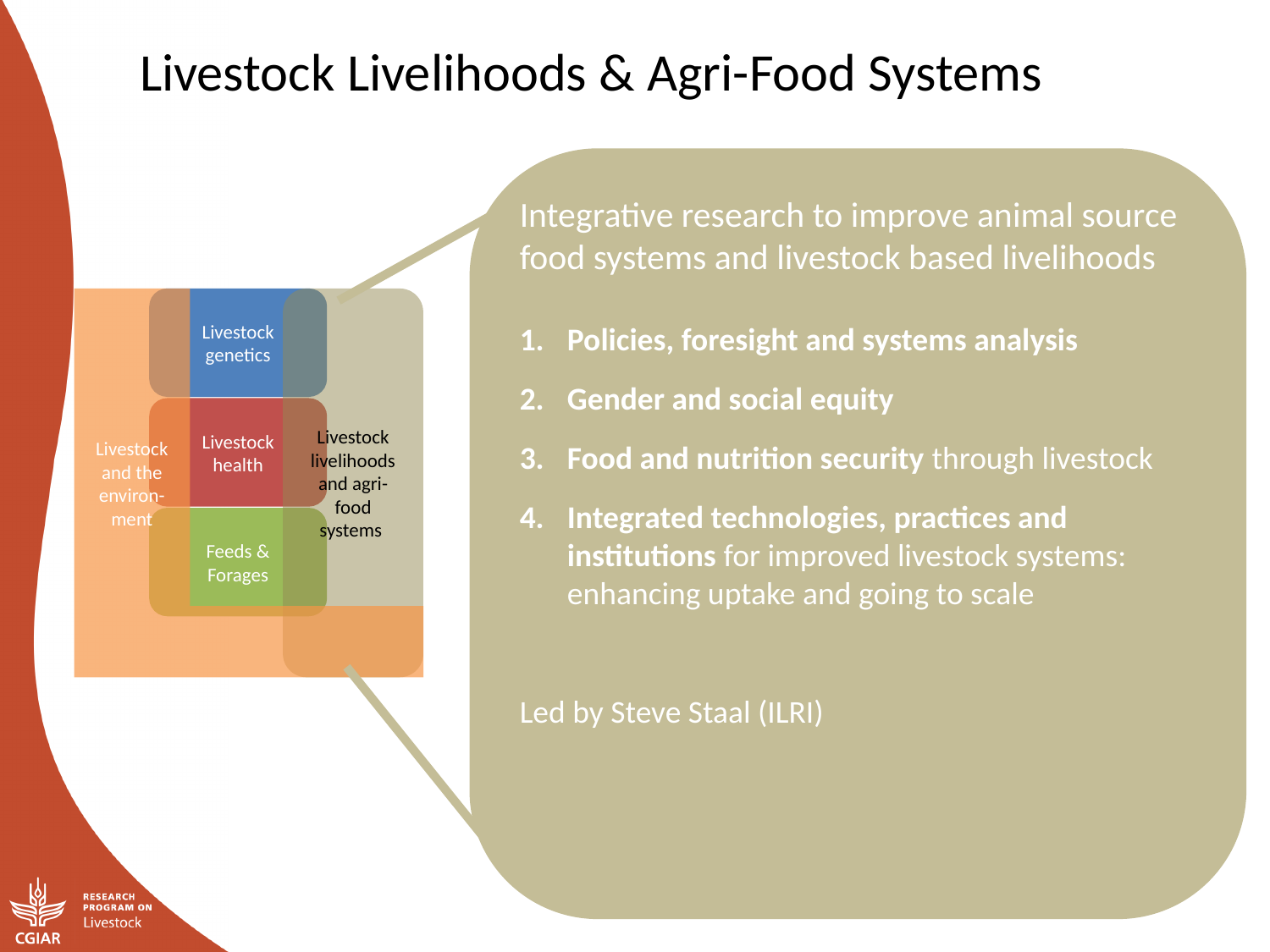

Livestock Livelihoods & Agri-Food Systems
Integrative research to improve animal source food systems and livestock based livelihoods

Policies, foresight and systems analysis
Gender and social equity
Food and nutrition security through livestock
Integrated technologies, practices and institutions for improved livestock systems: enhancing uptake and going to scale

Led by Steve Staal (ILRI)
Livestock and the environ-ment
Livestock
genetics
Livestock livelihoods and agri-food systems
Livestock
health
Feeds &
Forages